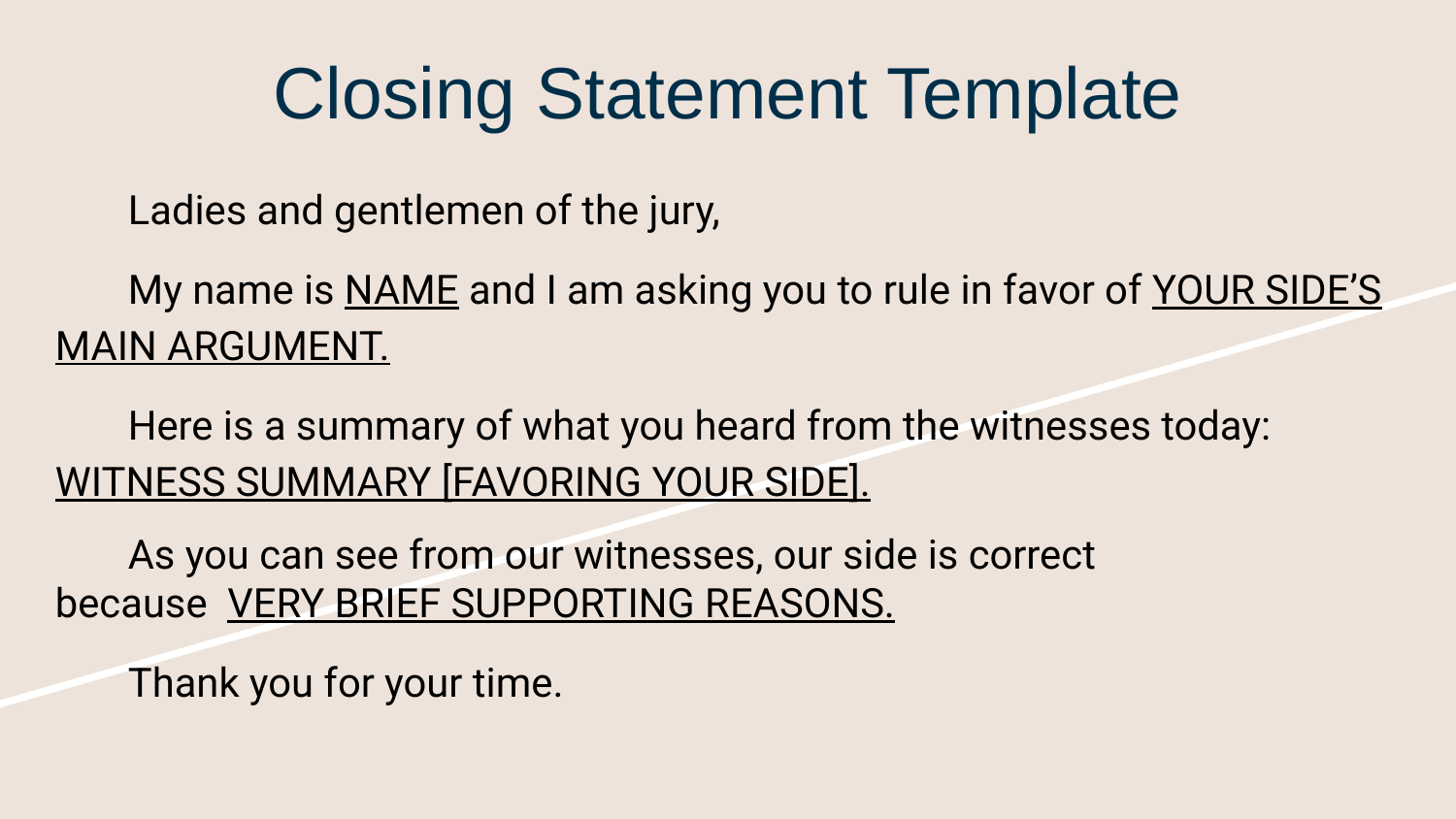

# Closing Statement Template

Ladies and gentlemen of the jury,
My name is NAME and I am asking you to rule in favor of YOUR SIDE’S MAIN ARGUMENT.
Here is a summary of what you heard from the witnesses today: WITNESS SUMMARY [FAVORING YOUR SIDE].
As you can see from our witnesses, our side is correct
because  VERY BRIEF SUPPORTING REASONS.

Thank you for your time.